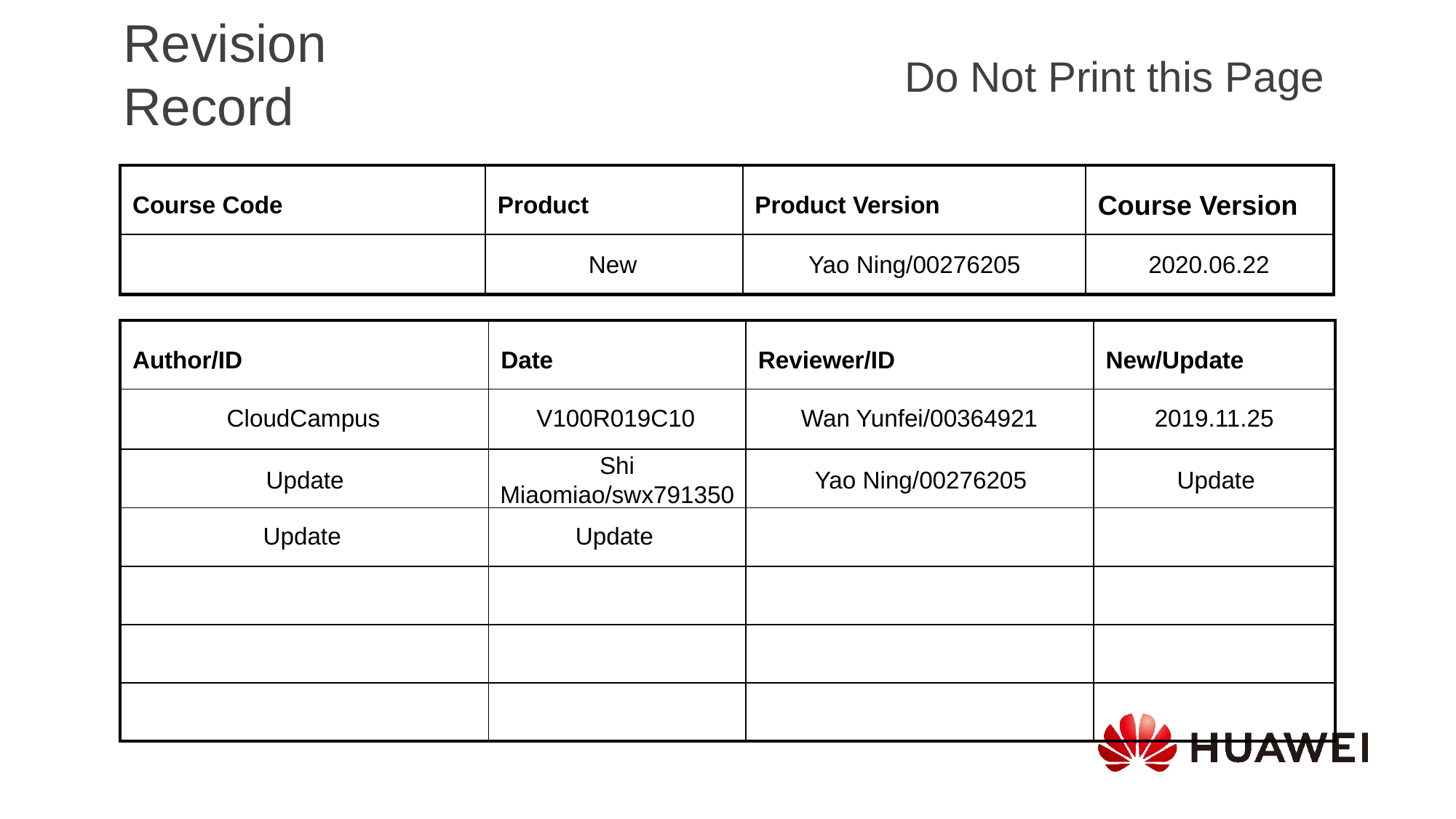

New
Yao Ning/00276205
2020.06.22
CloudCampus
V100R019C10
Wan Yunfei/00364921
2019.11.25

Update
Shi Miaomiao/swx791350
Yao Ning/00276205
Update
Update
Update